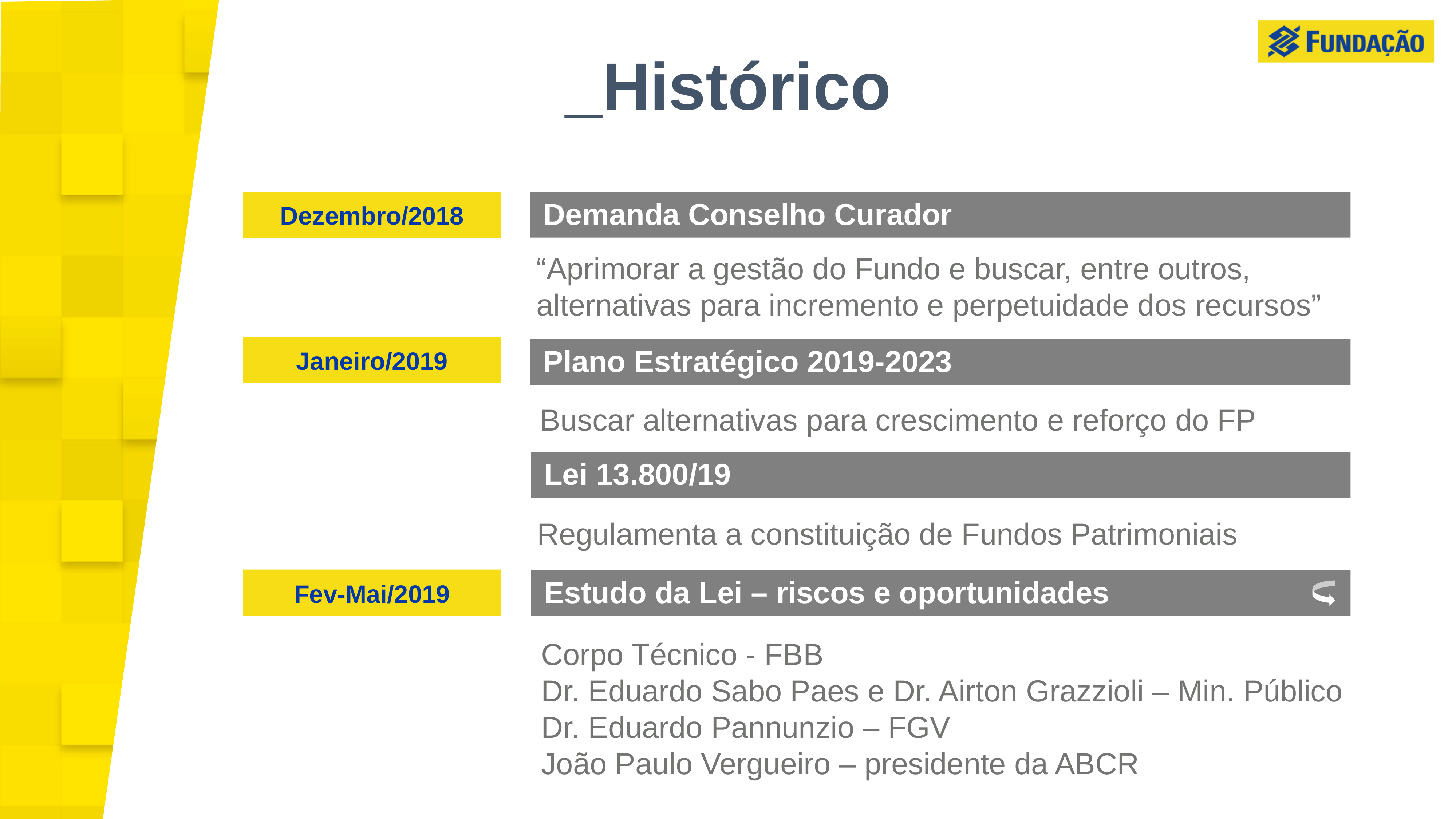

_Histórico
Dezembro/2018
Demanda Conselho Curador
“Aprimorar a gestão do Fundo e buscar, entre outros, alternativas para incremento e perpetuidade dos recursos”
Janeiro/2019
Plano Estratégico 2019-2023
Buscar alternativas para crescimento e reforço do FP
Lei 13.800/19
Regulamenta a constituição de Fundos Patrimoniais
Fev-Mai/2019
Estudo da Lei – riscos e oportunidades

Corpo Técnico - FBB
Dr. Eduardo Sabo Paes e Dr. Airton Grazzioli – Min. Público
Dr. Eduardo Pannunzio – FGV
João Paulo Vergueiro – presidente da ABCR